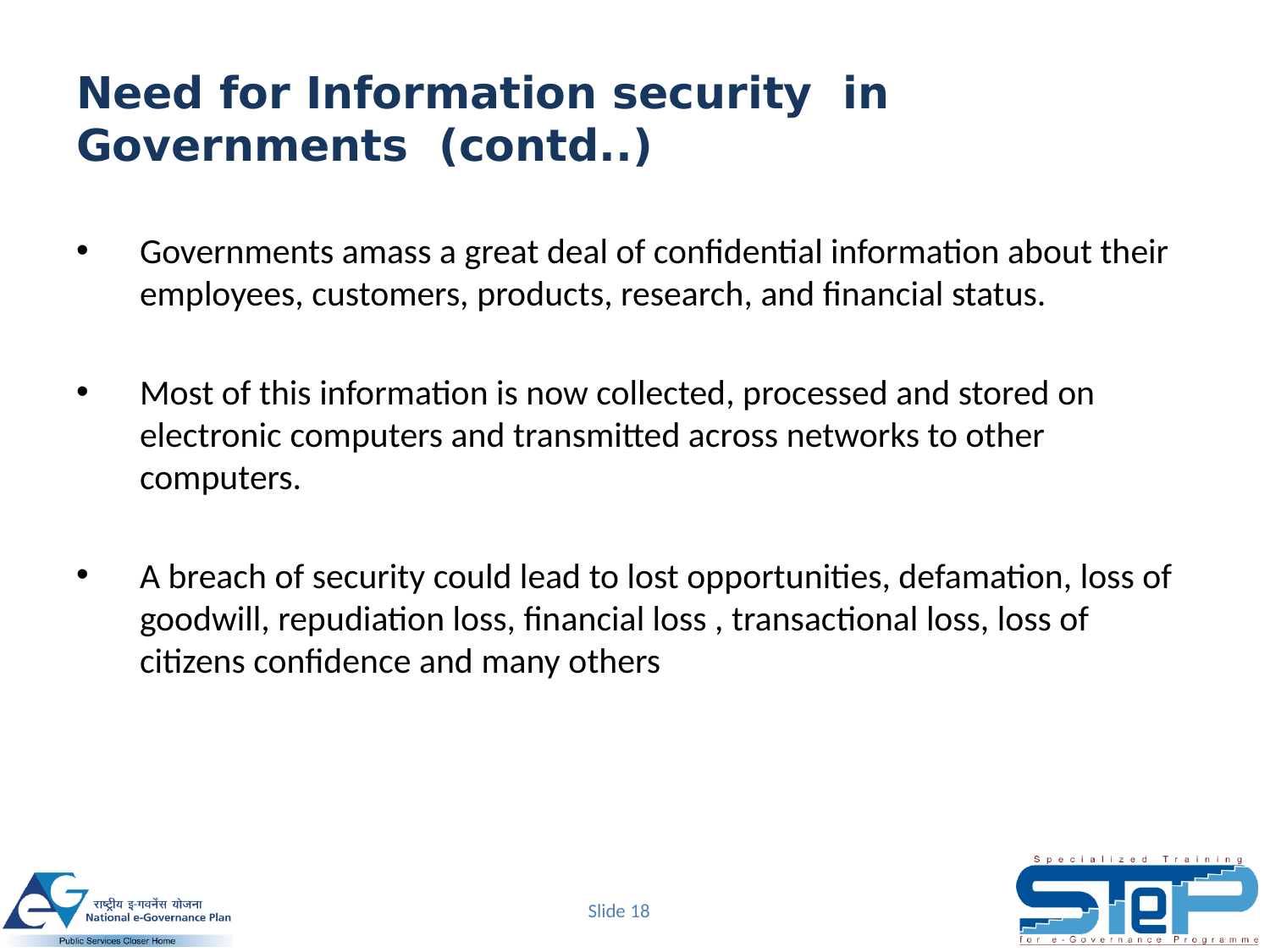

# Need for Information security  in Governments  (contd..)
Governments amass a great deal of confidential information about their employees, customers, products, research, and financial status.

Most of this information is now collected, processed and stored on electronic computers and transmitted across networks to other computers.

A breach of security could lead to lost opportunities, defamation, loss of goodwill, repudiation loss, financial loss , transactional loss, loss of citizens confidence and many others